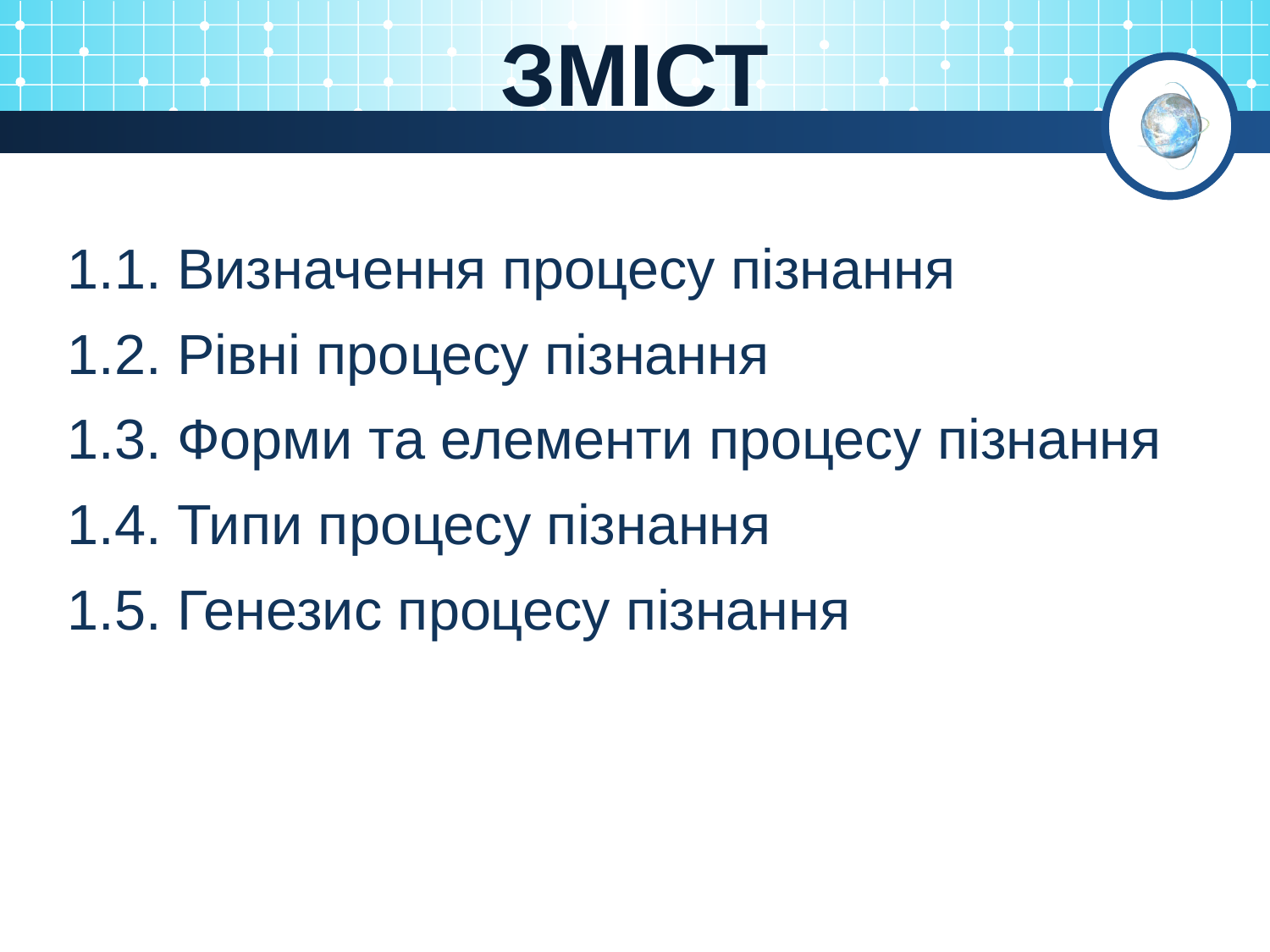

# ЗМІСТ
1.1. Визначення процесу пізнання
1.2. Рівні процесу пізнання
1.3. Форми та елементи процесу пізнання
1.4. Типи процесу пізнання
1.5. Генезис процесу пізнання